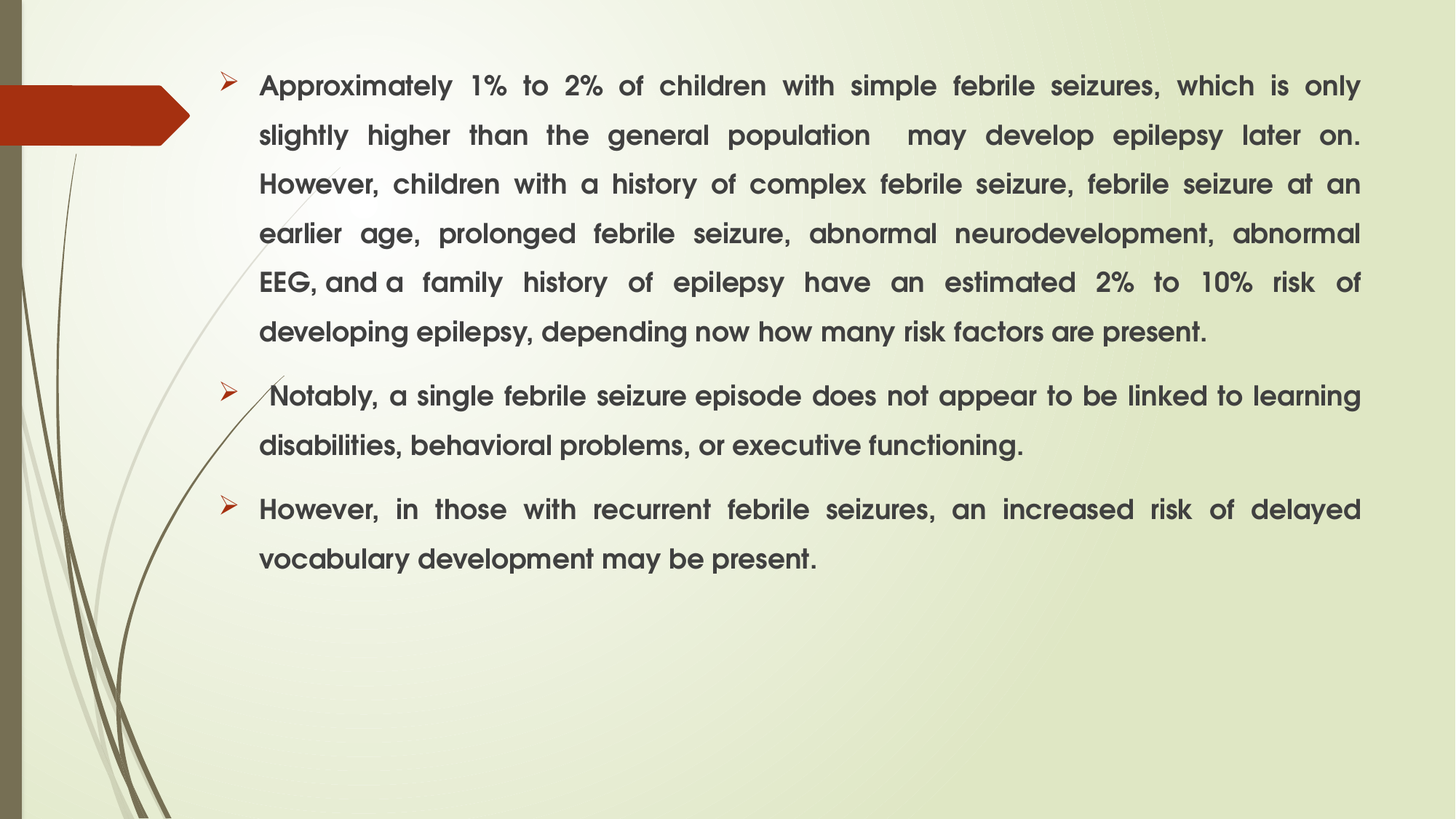

Approximately 1% to 2% of children with simple febrile seizures, which is only slightly higher than the general population  may develop epilepsy later on. However, children with a history of complex febrile seizure, febrile seizure at an earlier age, prolonged febrile seizure, abnormal neurodevelopment, abnormal EEG, and a family history of epilepsy have an estimated 2% to 10% risk of developing epilepsy, depending now how many risk factors are present.
 Notably, a single febrile seizure episode does not appear to be linked to learning disabilities, behavioral problems, or executive functioning.
However, in those with recurrent febrile seizures, an increased risk of delayed vocabulary development may be present.

#